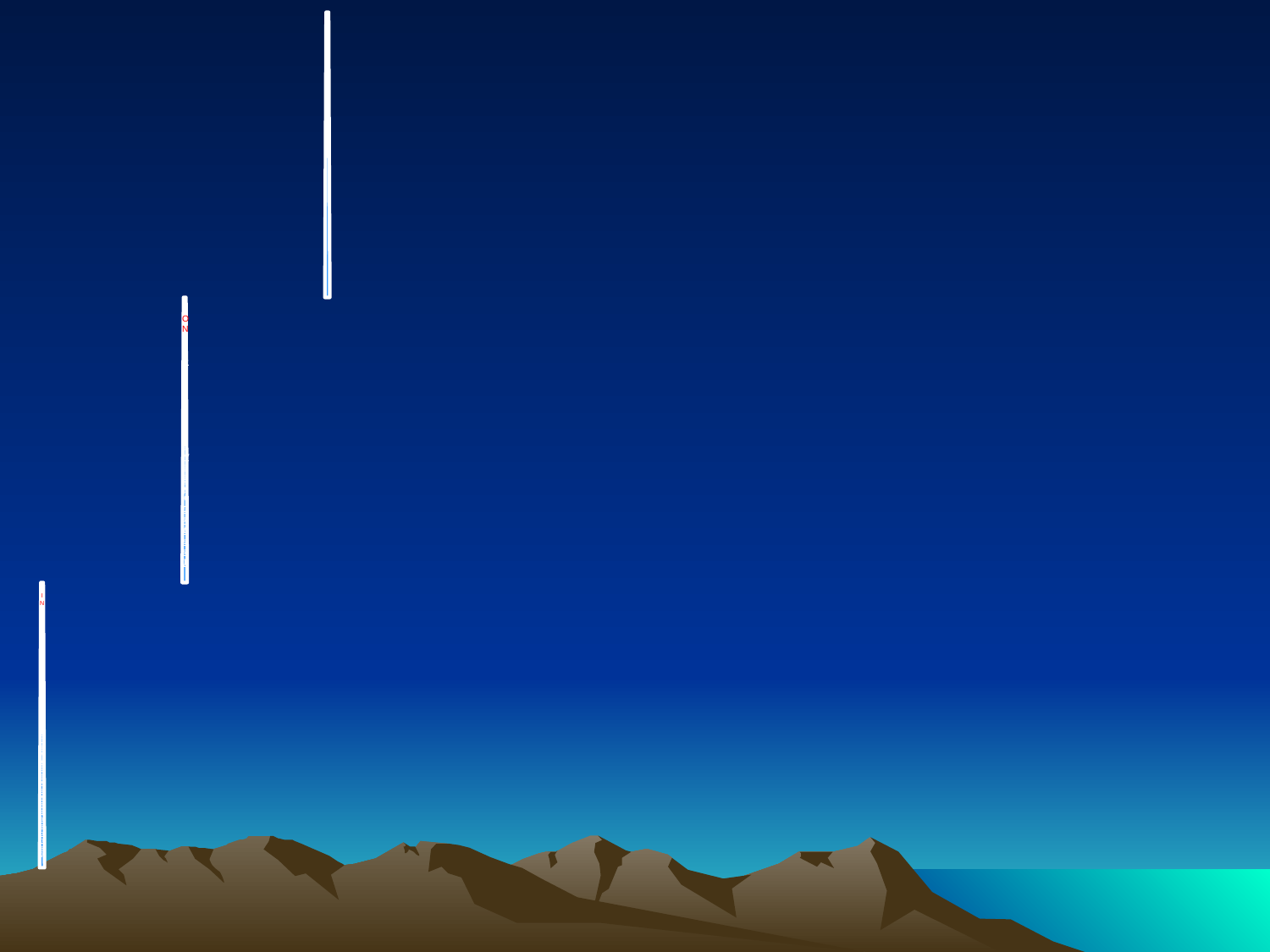

AT
ON (Days of the week+Dates)
IN (Parts of the day+ Months+Years+Seasons)